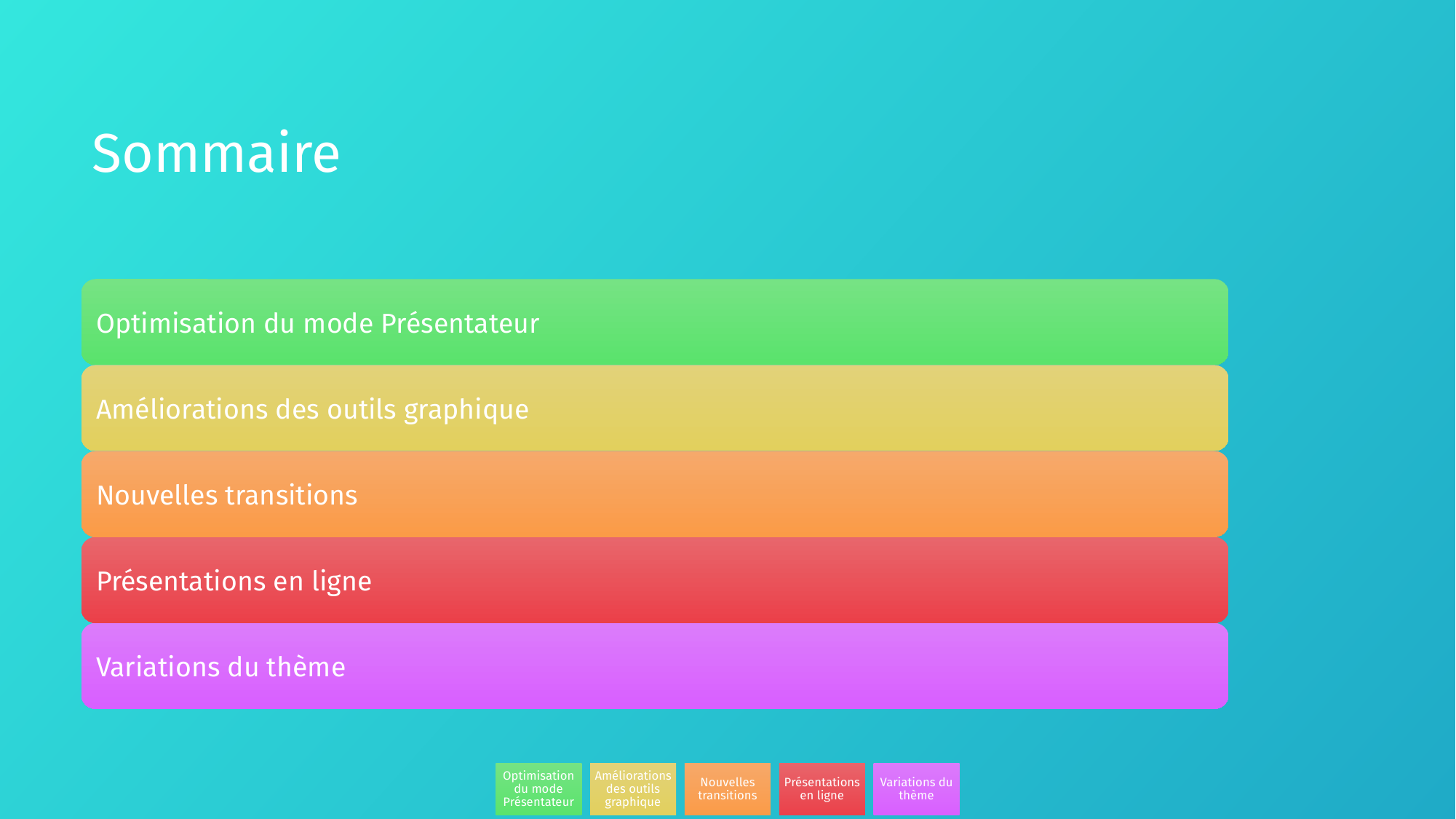

# Sommaire
Optimisation du mode Présentateur
Améliorations des outils graphique
Nouvelles transitions
Présentations en ligne
Variations du thème